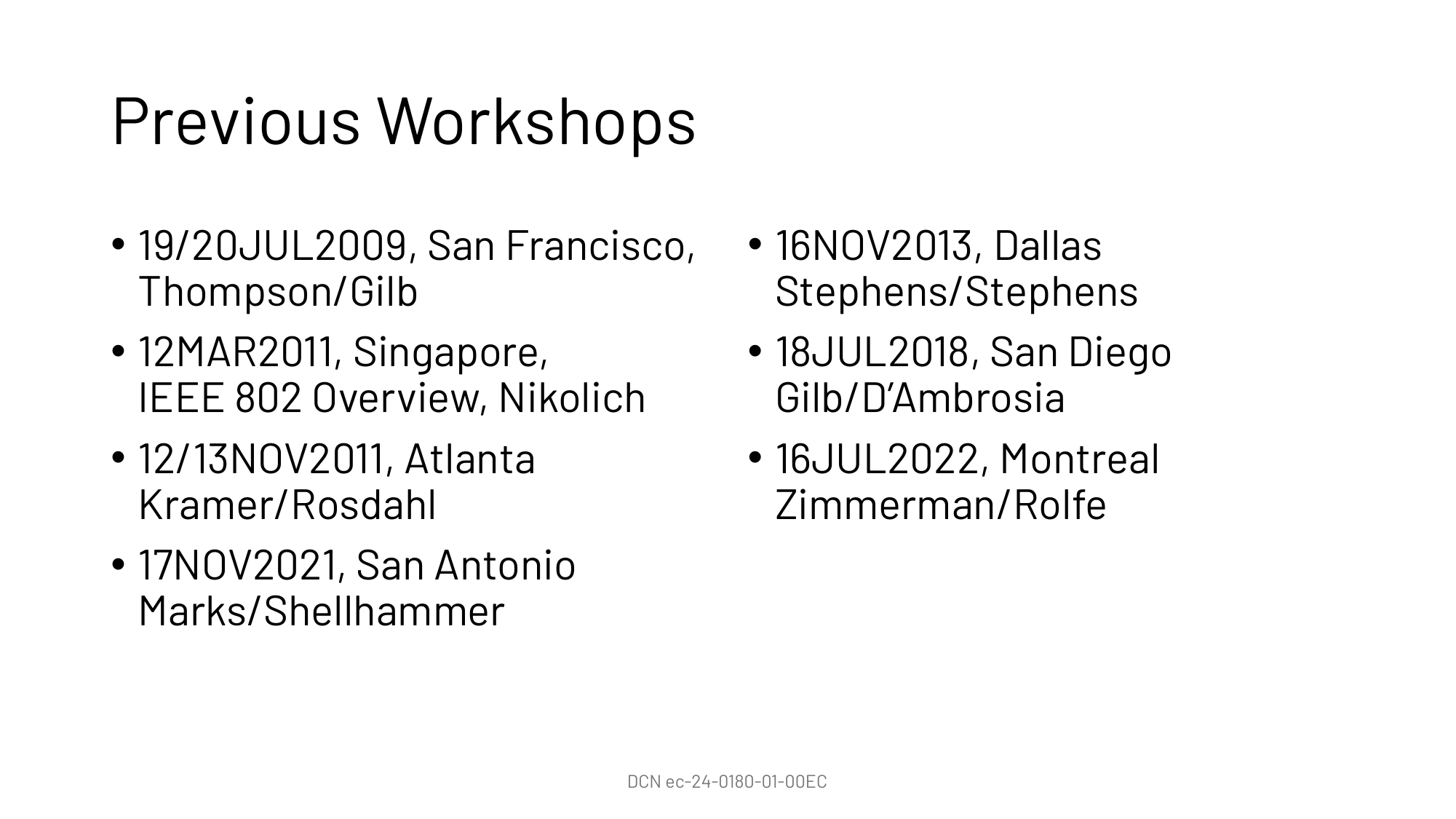

# Previous Workshops
19/20JUL2009, San Francisco, Thompson/Gilb
12MAR2011, Singapore,
IEEE 802 Overview, Nikolich
12/13NOV2011, Atlanta
Kramer/Rosdahl
17NOV2021, San Antonio
Marks/Shellhammer
16NOV2013, Dallas
Stephens/Stephens
18JUL2018, San Diego
Gilb/D’Ambrosia
16JUL2022, Montreal
Zimmerman/Rolfe
DCN ec-24-0180-01-00EC